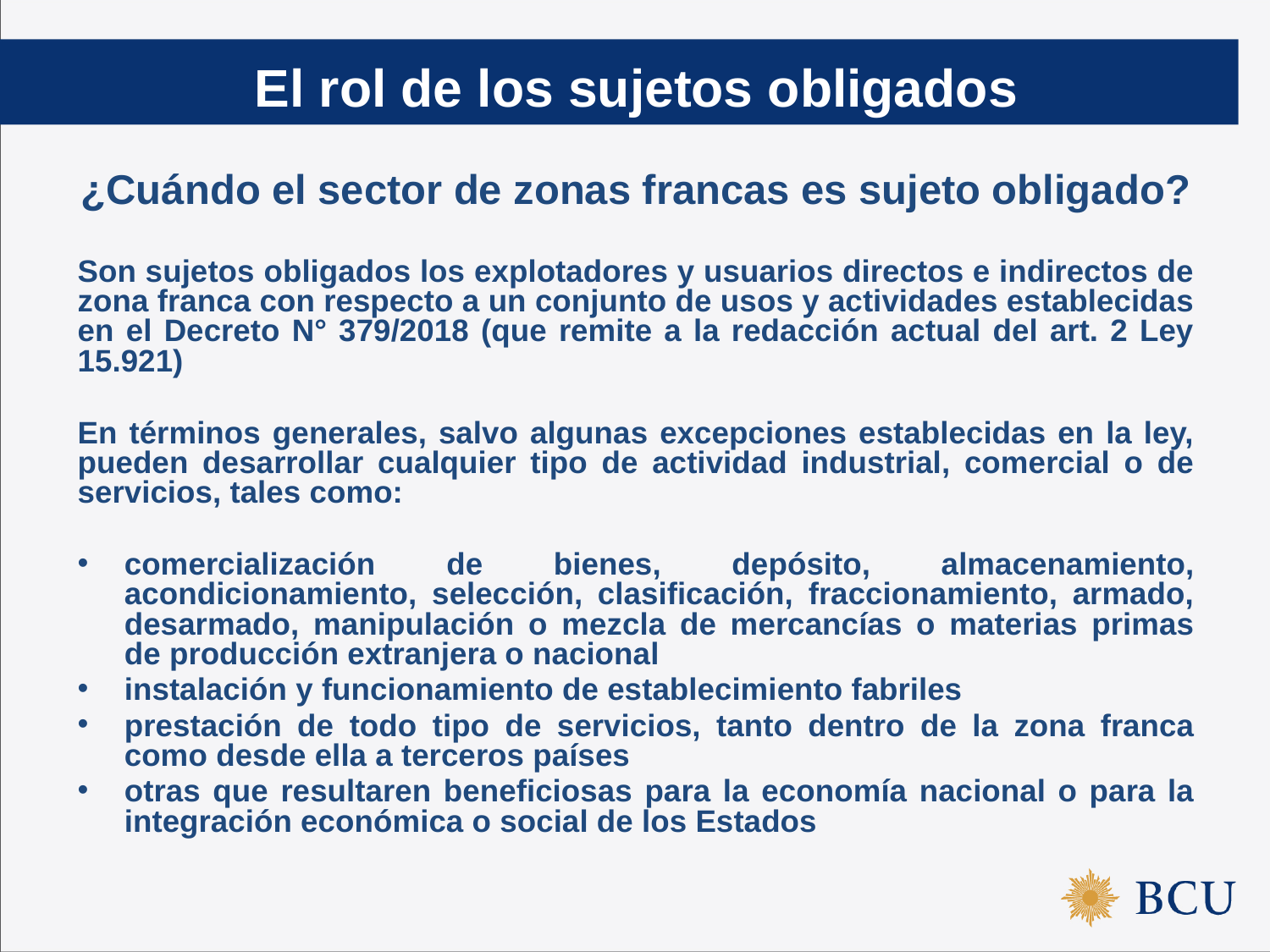

El rol de los sujetos obligados
¿Cuándo el sector de zonas francas es sujeto obligado?

Son sujetos obligados los explotadores y usuarios directos e indirectos de zona franca con respecto a un conjunto de usos y actividades establecidas en el Decreto N° 379/2018 (que remite a la redacción actual del art. 2 Ley 15.921)

En términos generales, salvo algunas excepciones establecidas en la ley, pueden desarrollar cualquier tipo de actividad industrial, comercial o de servicios, tales como:

comercialización de bienes, depósito, almacenamiento, acondicionamiento, selección, clasificación, fraccionamiento, armado, desarmado, manipulación o mezcla de mercancías o materias primas de producción extranjera o nacional
instalación y funcionamiento de establecimiento fabriles
prestación de todo tipo de servicios, tanto dentro de la zona franca como desde ella a terceros países
otras que resultaren beneficiosas para la economía nacional o para la integración económica o social de los Estados